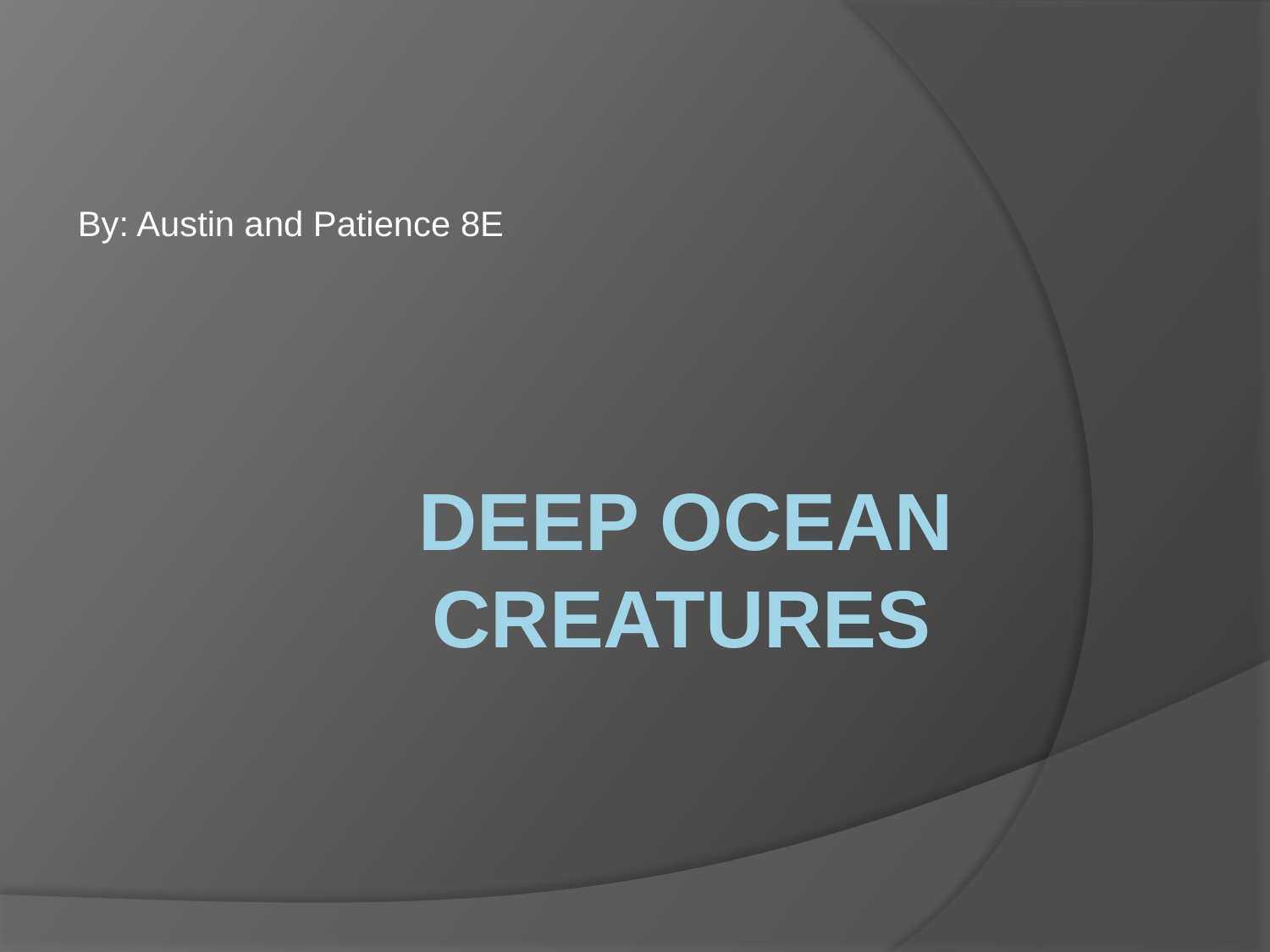

By: Austin and Patience 8E
# Deep ocean creatures